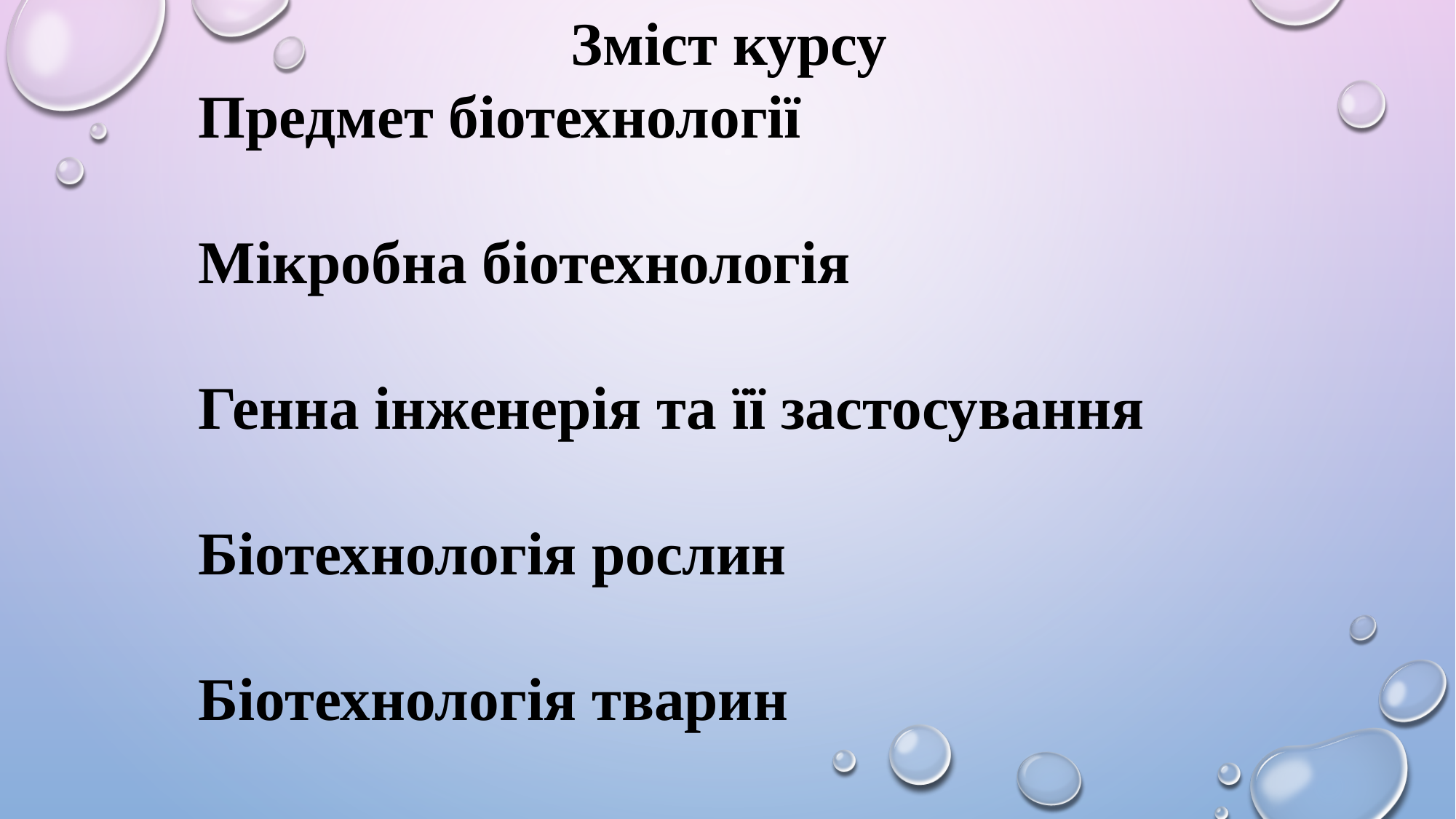

Зміст курсу
Предмет біотехнології

Мікробна біотехнологія

Генна інженерія та її застосування

Біотехнологія рослин

Біотехнологія тварин